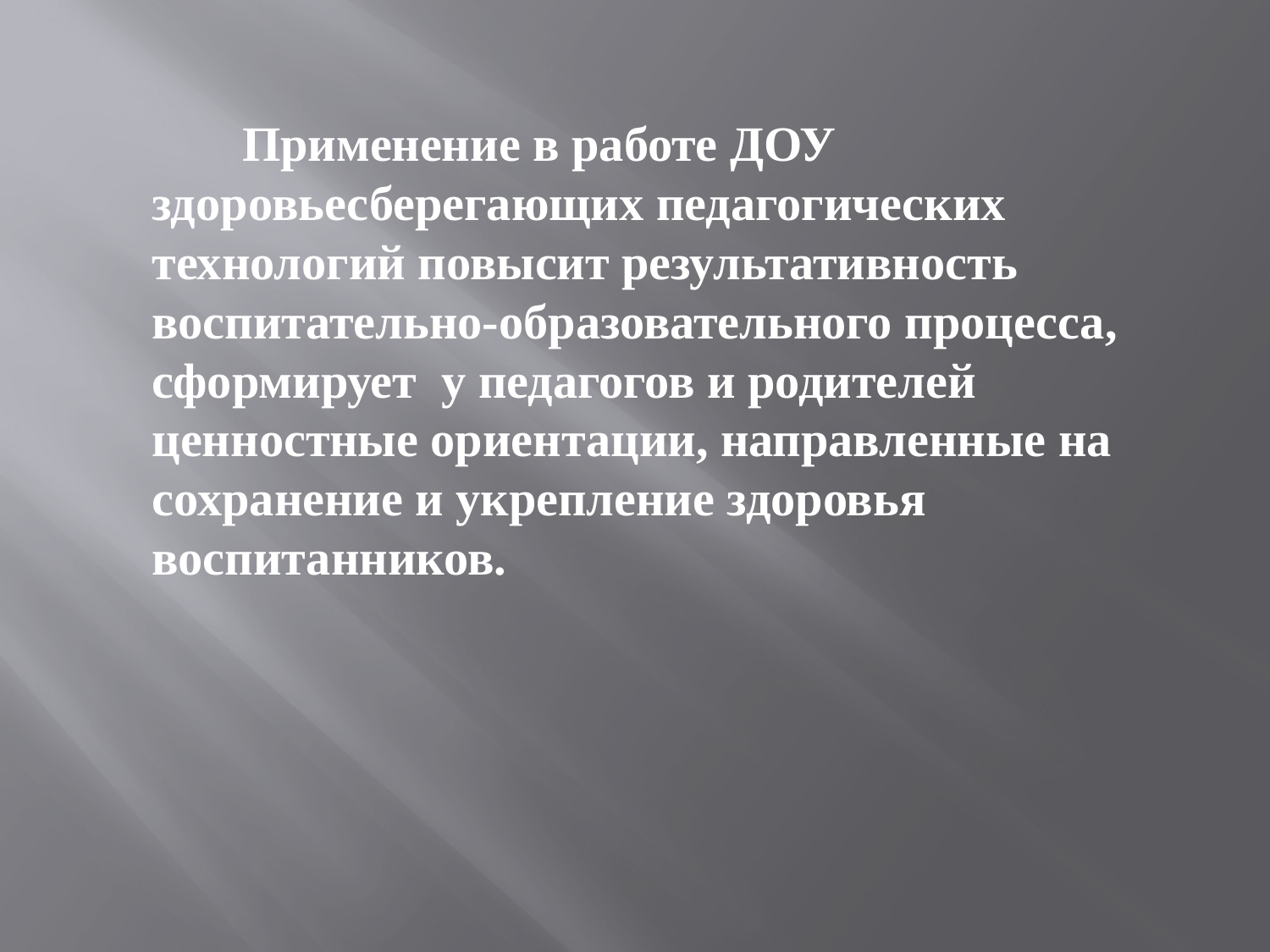

Применение в работе ДОУ здоровьесберегающих педагогических технологий повысит результативность воспитательно-образовательного процесса, сформирует  у педагогов и родителей ценностные ориентации, направленные на сохранение и укрепление здоровья воспитанников.